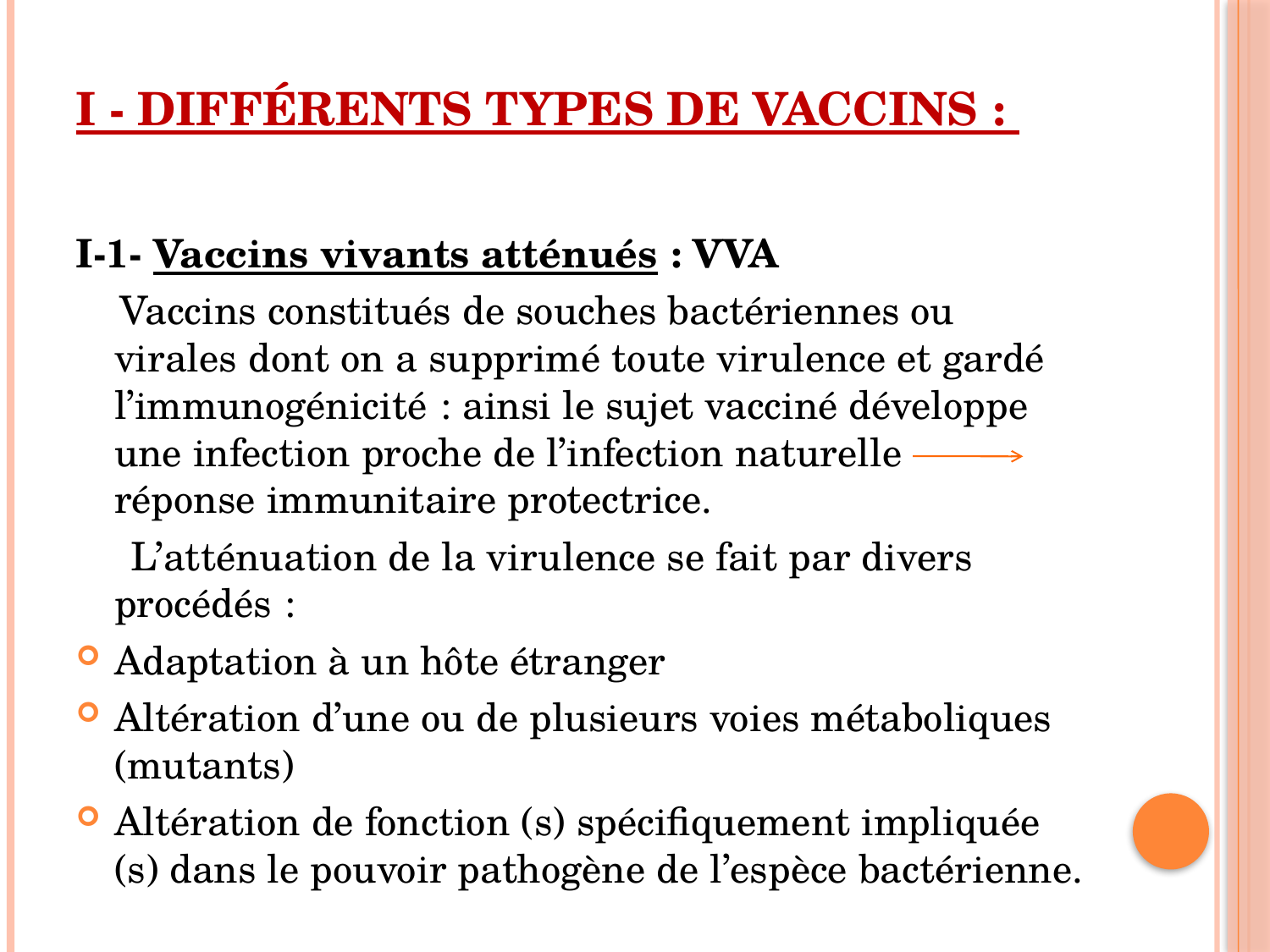

# I - Différents types de vaccins :
I-1- Vaccins vivants atténués : VVA
    Vaccins constitués de souches bactériennes ou virales dont on a supprimé toute virulence et gardé l’immunogénicité : ainsi le sujet vacciné développe une infection proche de l’infection naturelle            réponse immunitaire protectrice.
     L’atténuation de la virulence se fait par divers procédés :
Adaptation à un hôte étranger
Altération d’une ou de plusieurs voies métaboliques (mutants)
Altération de fonction (s) spécifiquement impliquée (s) dans le pouvoir pathogène de l’espèce bactérienne.